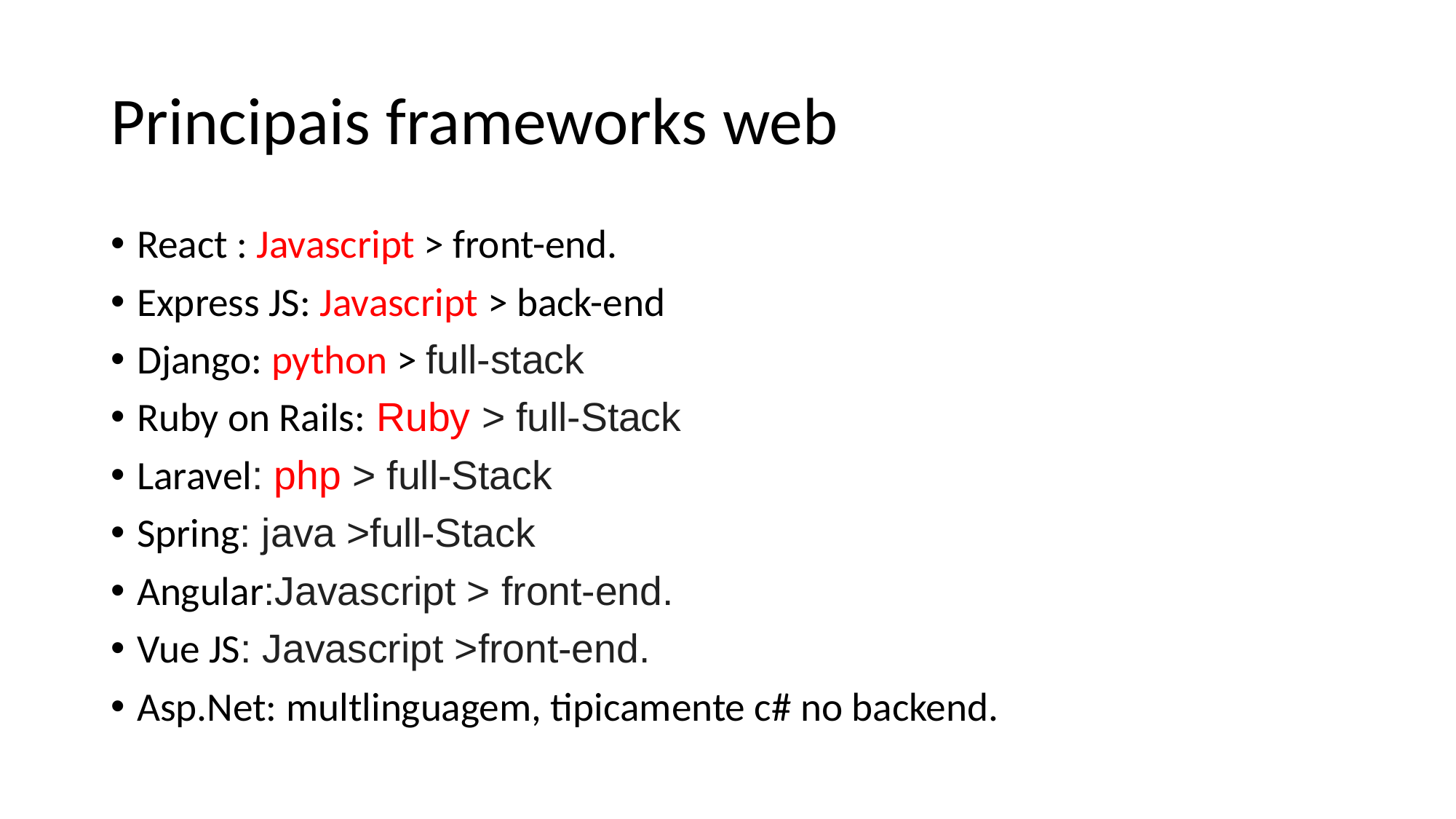

# Principais frameworks web
React : Javascript > front-end.
Express JS: Javascript > back-end
Django: python > full-stack
Ruby on Rails: Ruby > full-Stack
Laravel: php > full-Stack
Spring: java >full-Stack
Angular:Javascript > front-end.
Vue JS: Javascript >front-end.
Asp.Net: multlinguagem, tipicamente c# no backend.